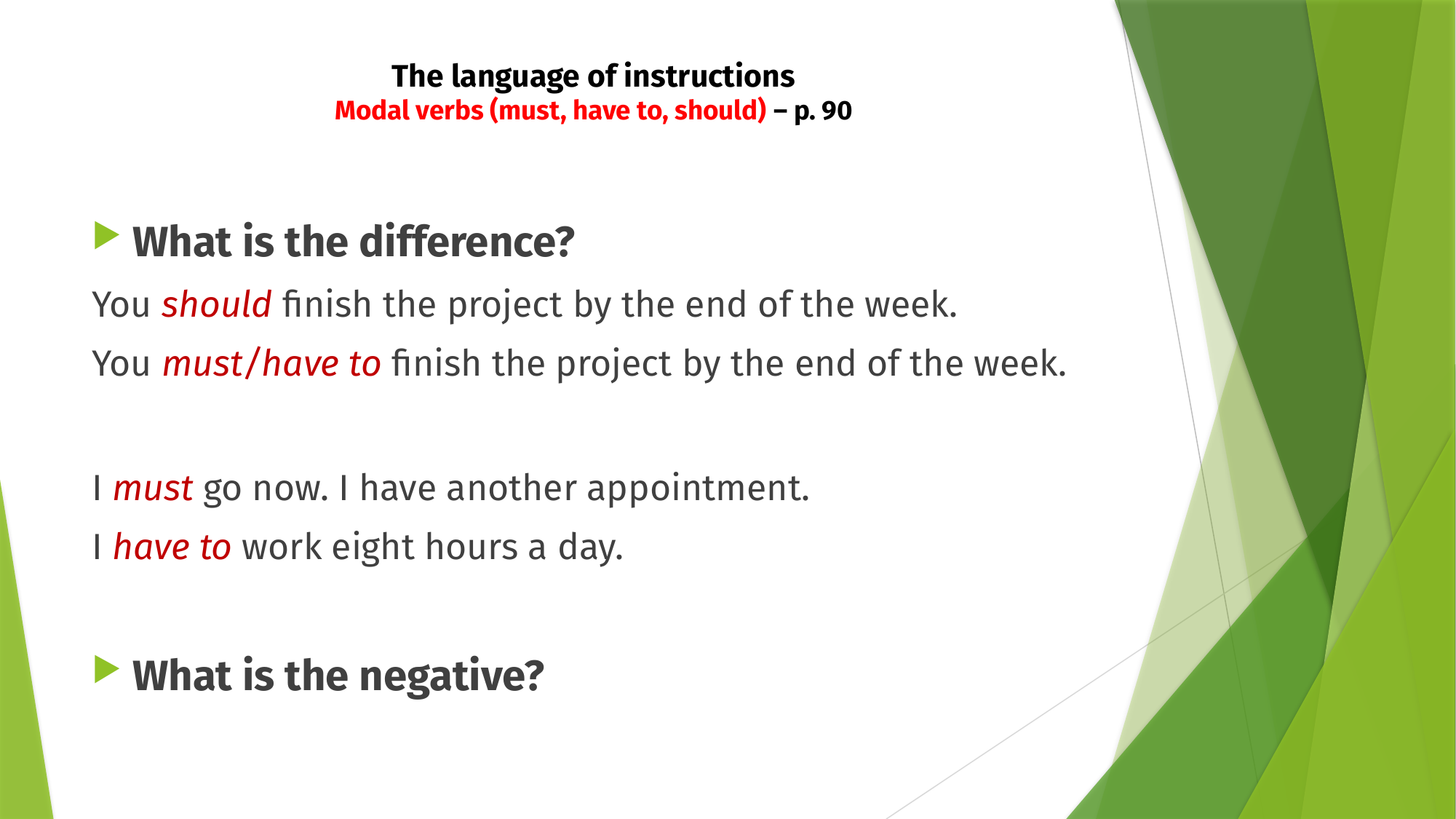

# The language of instructions Modal verbs (must, have to, should) – p. 90
What is the difference?
You should finish the project by the end of the week.
You must/have to finish the project by the end of the week.

I must go now. I have another appointment.
I have to work eight hours a day.

What is the negative?